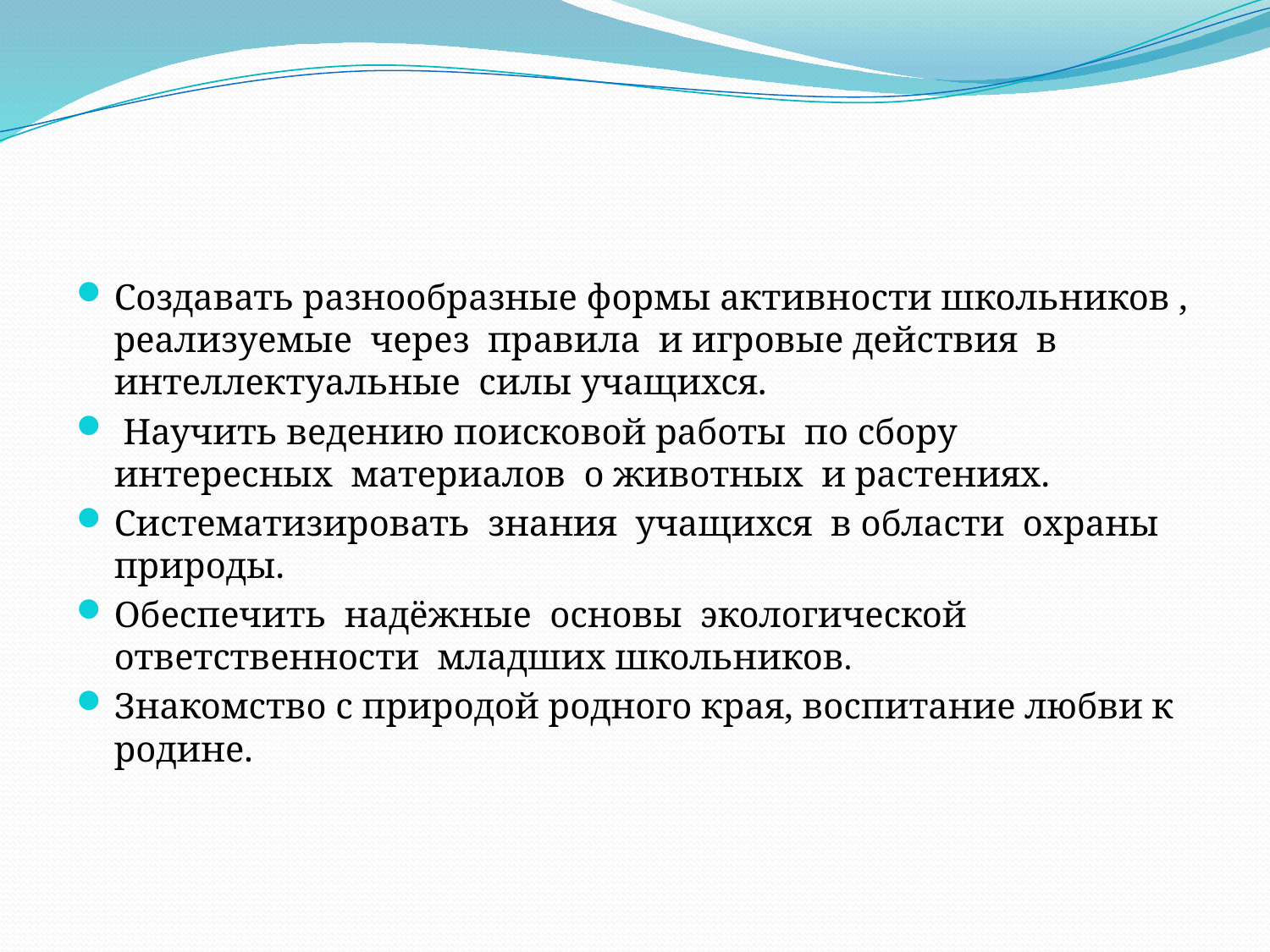

Создавать разнообразные формы активности школьников , реализуемые  через  правила  и игровые действия  в интеллектуальные  силы учащихся.
 Научить ведению поисковой работы  по сбору  интересных  материалов  о животных  и растениях.
Систематизировать  знания  учащихся  в области  охраны  природы.
Обеспечить  надёжные  основы  экологической  ответственности  младших школьников.
Знакомство с природой родного края, воспитание любви к родине.